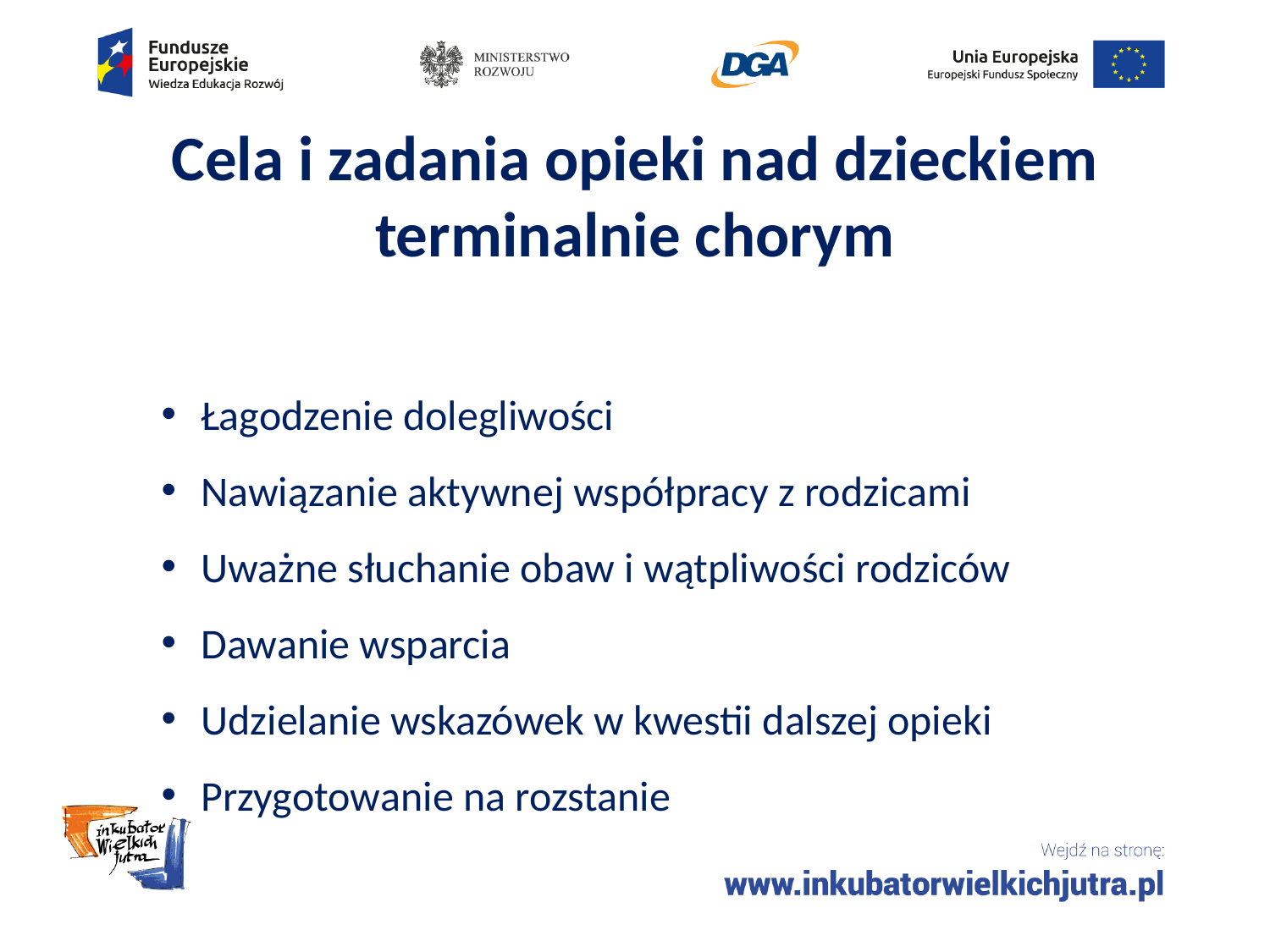

# Cela i zadania opieki nad dzieckiem terminalnie chorym
Łagodzenie dolegliwości
Nawiązanie aktywnej współpracy z rodzicami
Uważne słuchanie obaw i wątpliwości rodziców
Dawanie wsparcia
Udzielanie wskazówek w kwestii dalszej opieki
Przygotowanie na rozstanie